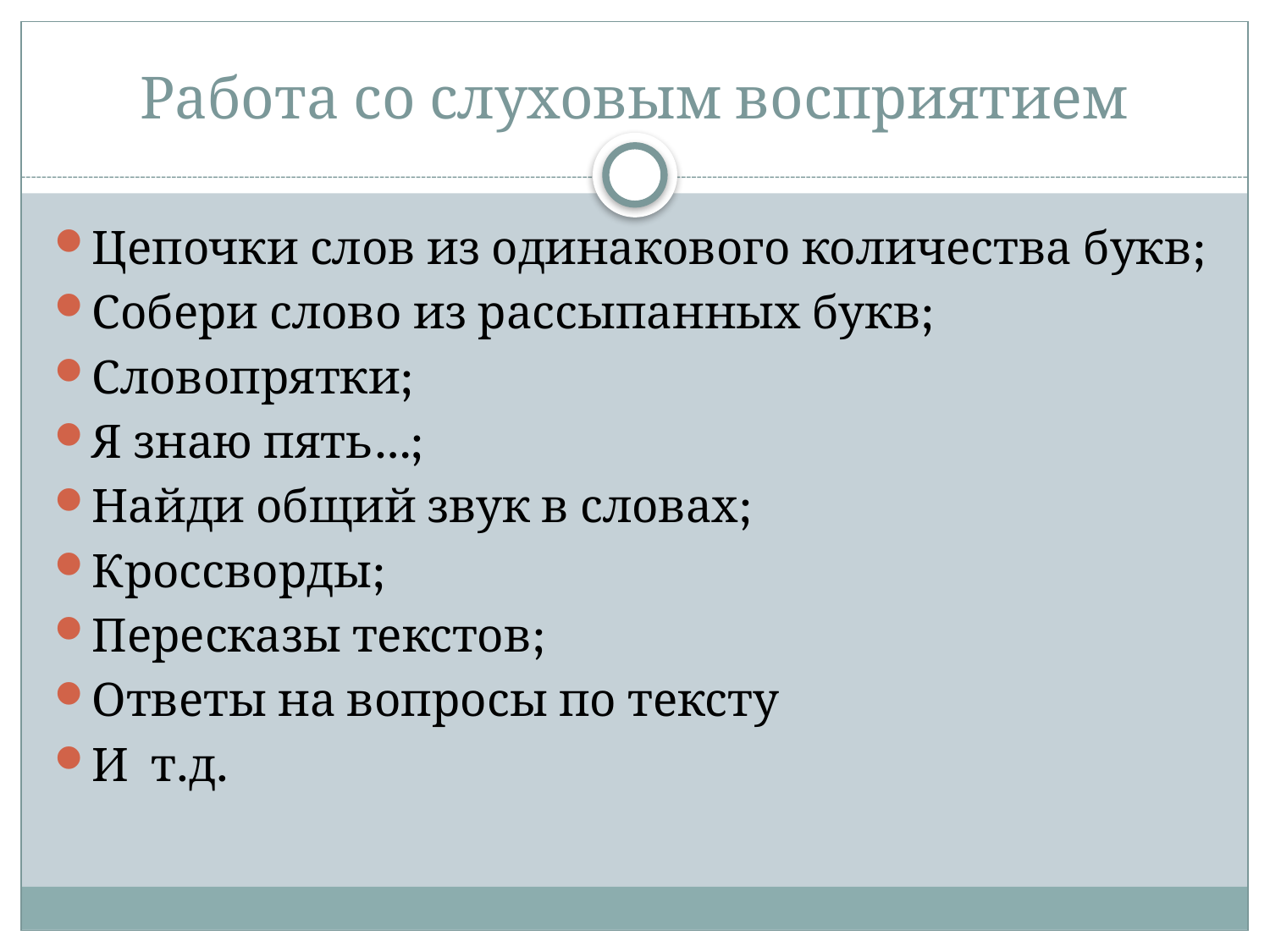

# Работа со слуховым восприятием
Цепочки слов из одинакового количества букв;
Собери слово из рассыпанных букв;
Словопрятки;
Я знаю пять…;
Найди общий звук в словах;
Кроссворды;
Пересказы текстов;
Ответы на вопросы по тексту
И  т.д.